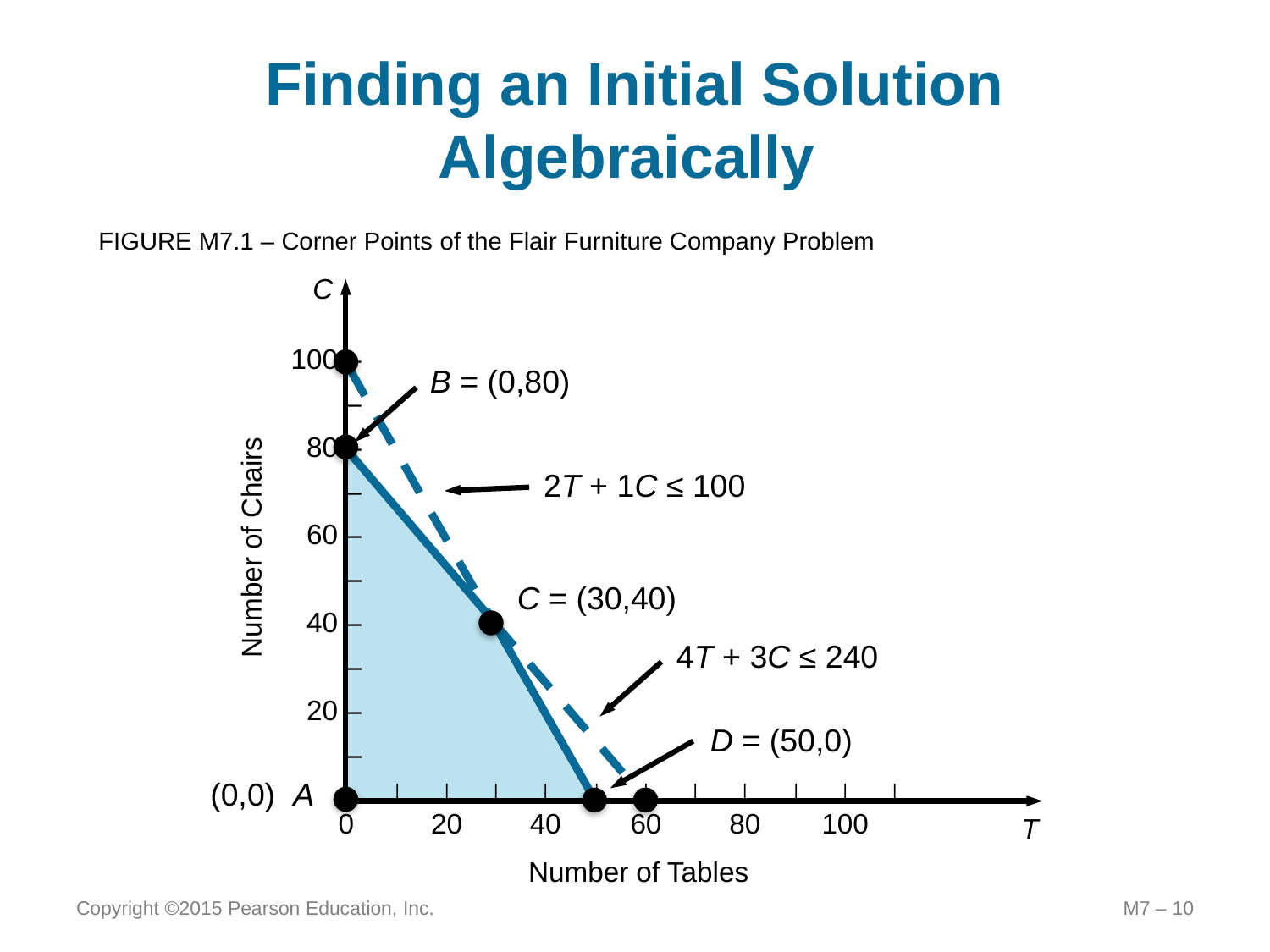

# Finding an Initial Solution Algebraically
FIGURE M7.1 – Corner Points of the Flair Furniture Company Problem
C

100 –
–
80 –
–
60 –
–
40 –
–
20 –
–
–
Number of Chairs
	|	|	|	|	|	|	|	|	|	|	|	|
	0		20		40		60		80		100
T
Number of Tables

B = (0,80)

2T + 1C ≤ 100

C = (30,40)

4T + 3C ≤ 240

D = (50,0)

(0,0)  A

Copyright ©2015 Pearson Education, Inc.
M7 – 10